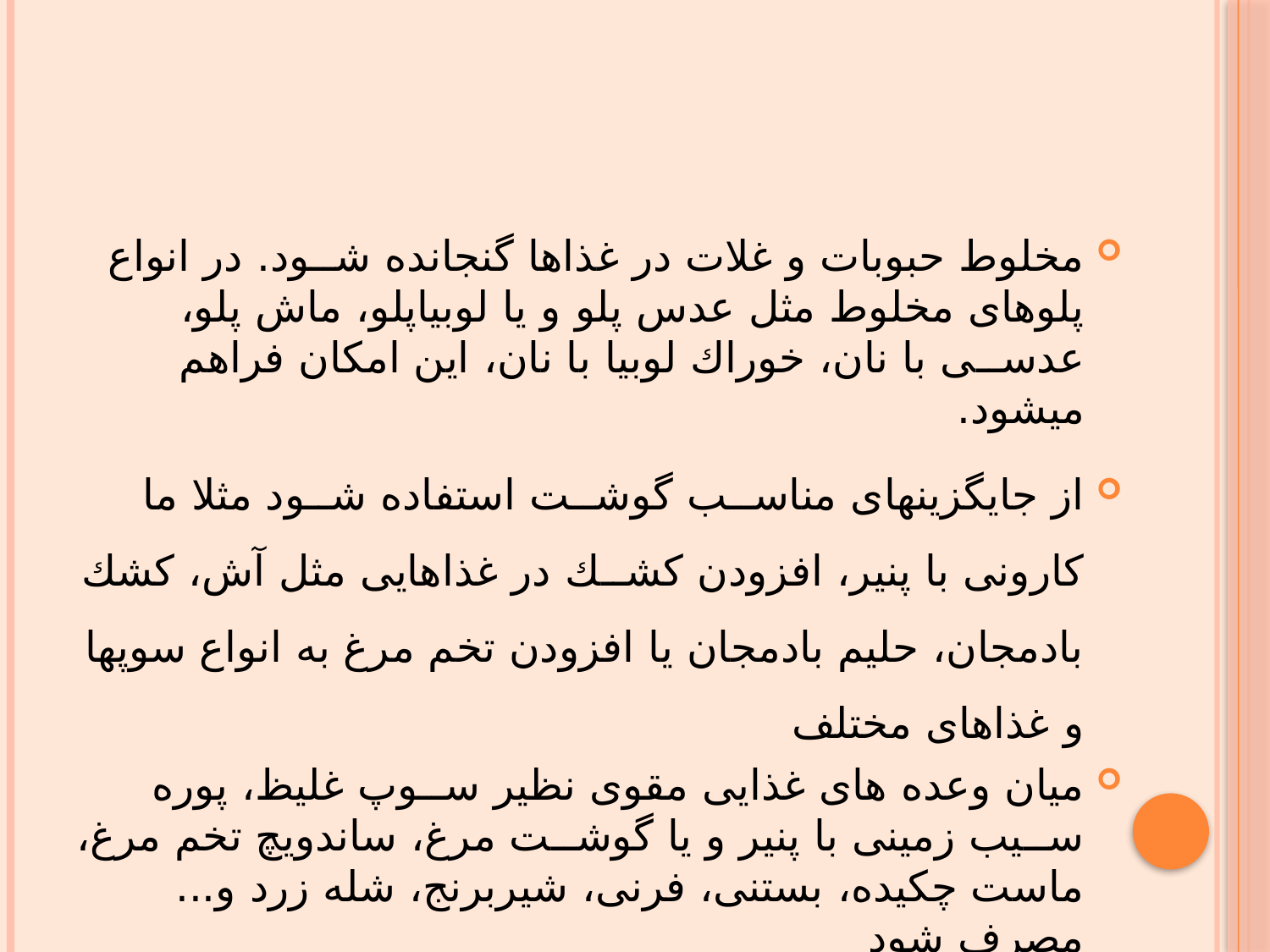

#
مخلوط حبوبات و غلات در غذاها گنجانده شــود. در انواع پلوهاى مخلوط مثل عدس پلو و يا لوبياپلو، ماش پلو، عدســى با نان، خوراك لوبيا با نان، اين امكان فراهم میشود.
از جايگزينهاى مناســب گوشــت استفاده شــود مثلا ما كارونى با پنير، افزودن كشــك در غذاهايى مثل آش، كشك بادمجان، حليم بادمجان يا افزودن تخم مرغ به انواع سوپها و غذاهاى مختلف
ميان وعده هاى غذايى مقوى نظير ســوپ غليظ، پوره ســيب زمينى با پنير و يا گوشــت مرغ، ساندويچ تخم مرغ، ماست چكيده، بستنى، فرنى، شيربرنج، شله زرد و... مصرف شود